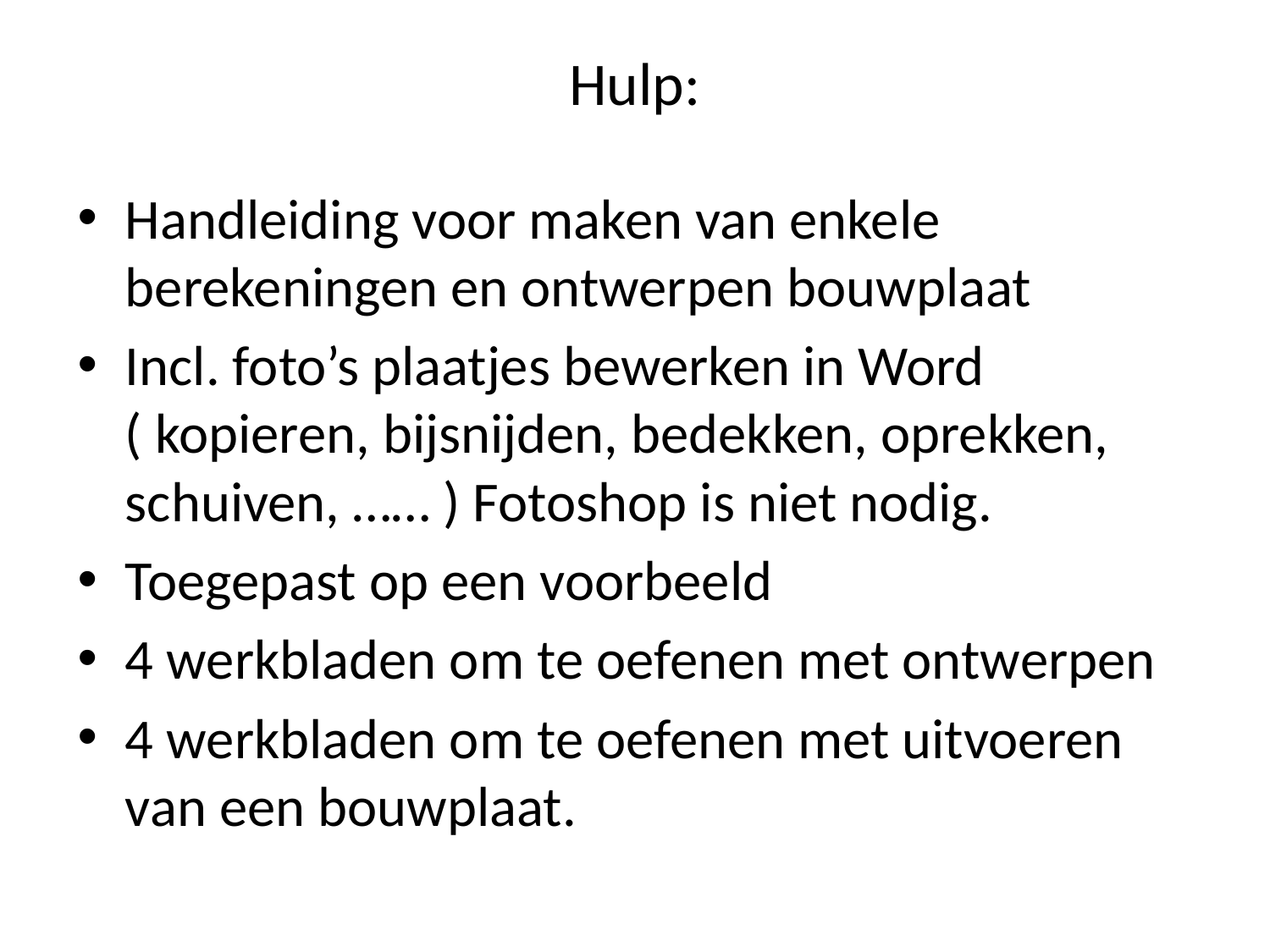

# Hulp:
Handleiding voor maken van enkele berekeningen en ontwerpen bouwplaat
Incl. foto’s plaatjes bewerken in Word ( kopieren, bijsnijden, bedekken, oprekken, schuiven, …… ) Fotoshop is niet nodig.
Toegepast op een voorbeeld
4 werkbladen om te oefenen met ontwerpen
4 werkbladen om te oefenen met uitvoeren van een bouwplaat.